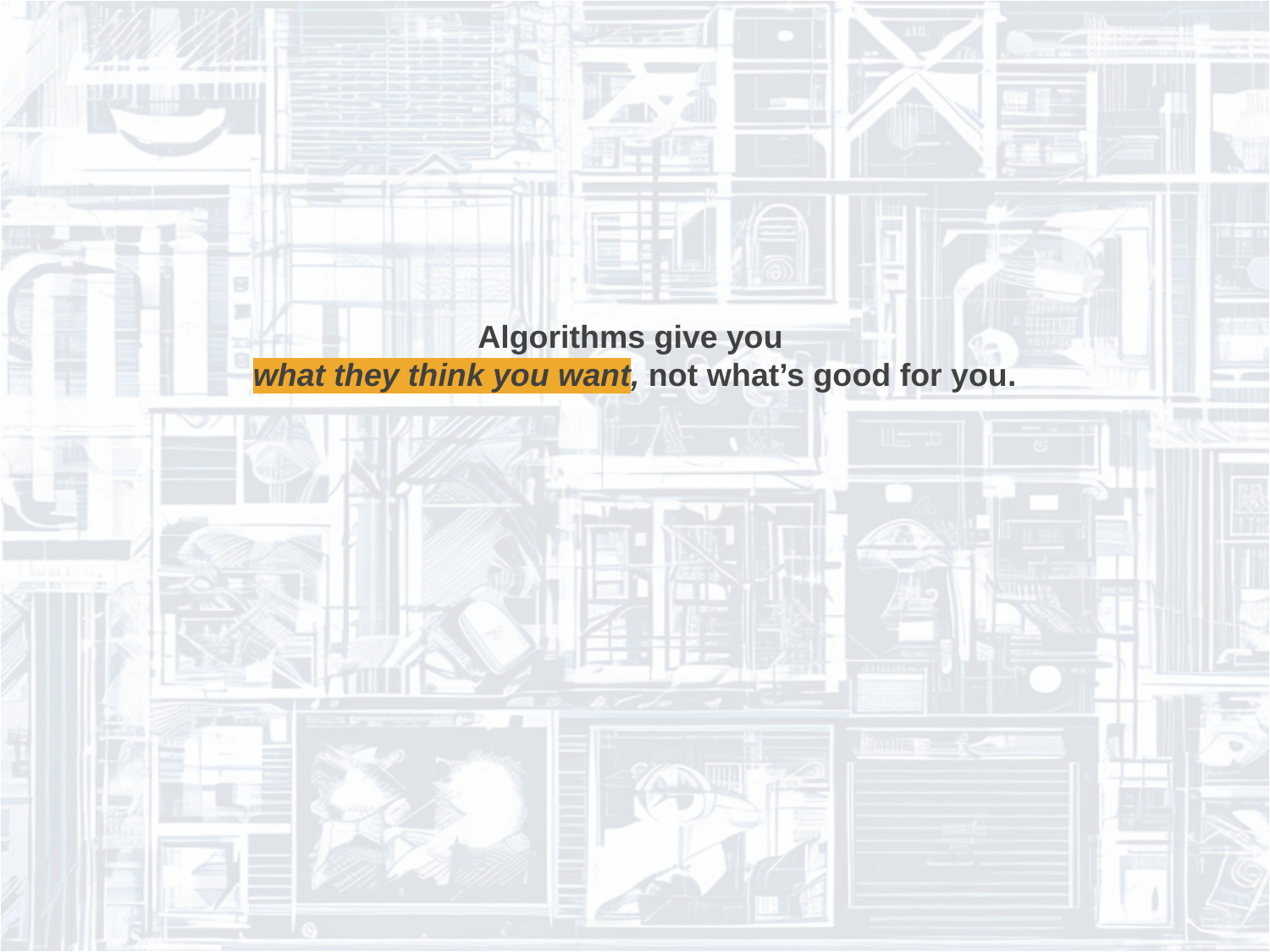

Algorithms give you
what they think you want, not what’s good for you.